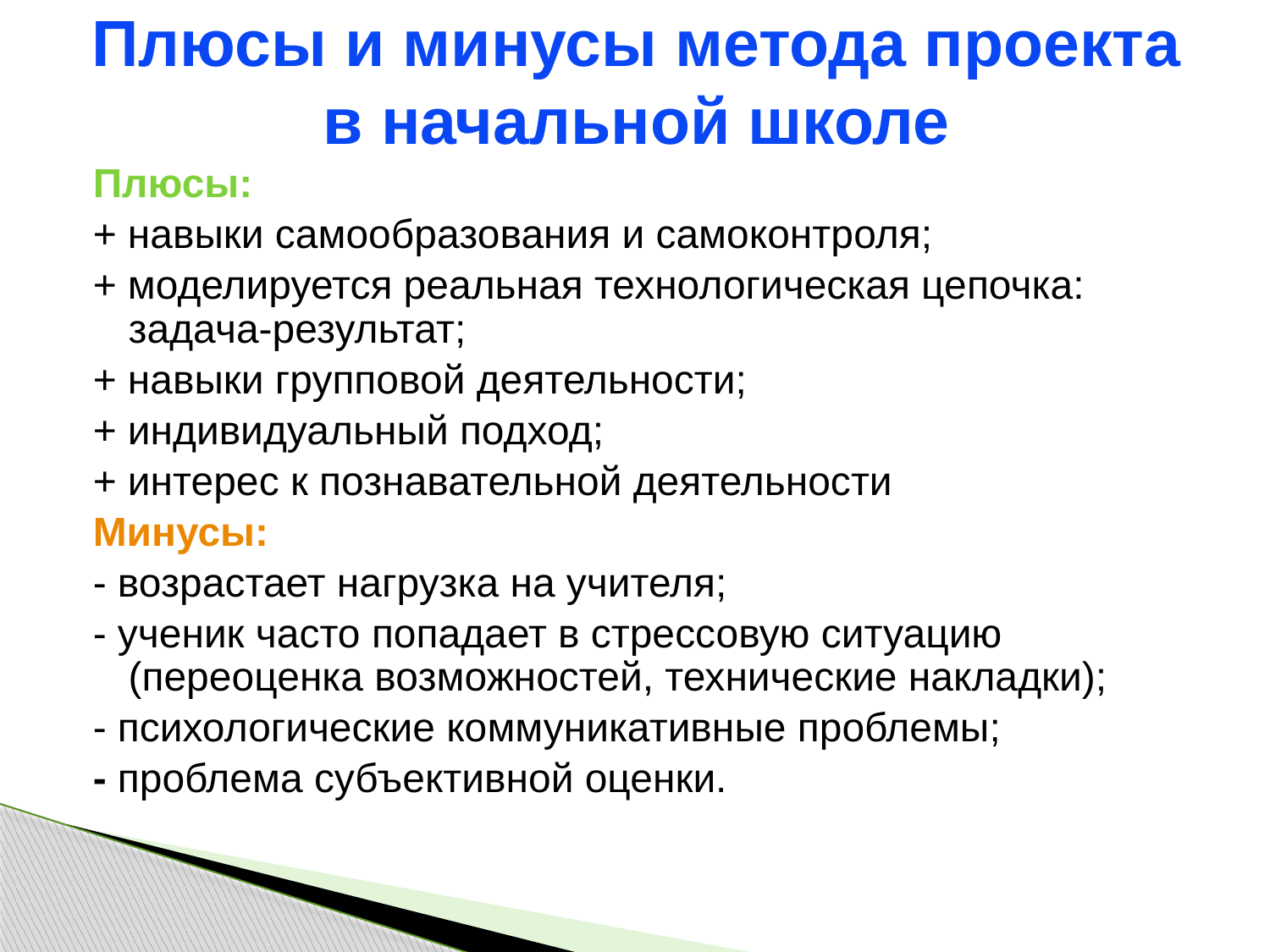

# Плюсы и минусы метода проекта в начальной школе
Плюсы:
+ навыки самообразования и самоконтроля;
+ моделируется реальная технологическая цепочка: задача-результат;
+ навыки групповой деятельности;
+ индивидуальный подход;
+ интерес к познавательной деятельности
Минусы:
- возрастает нагрузка на учителя;
- ученик часто попадает в стрессовую ситуацию (переоценка возможностей, технические накладки);
- психологические коммуникативные проблемы;
- проблема субъективной оценки.